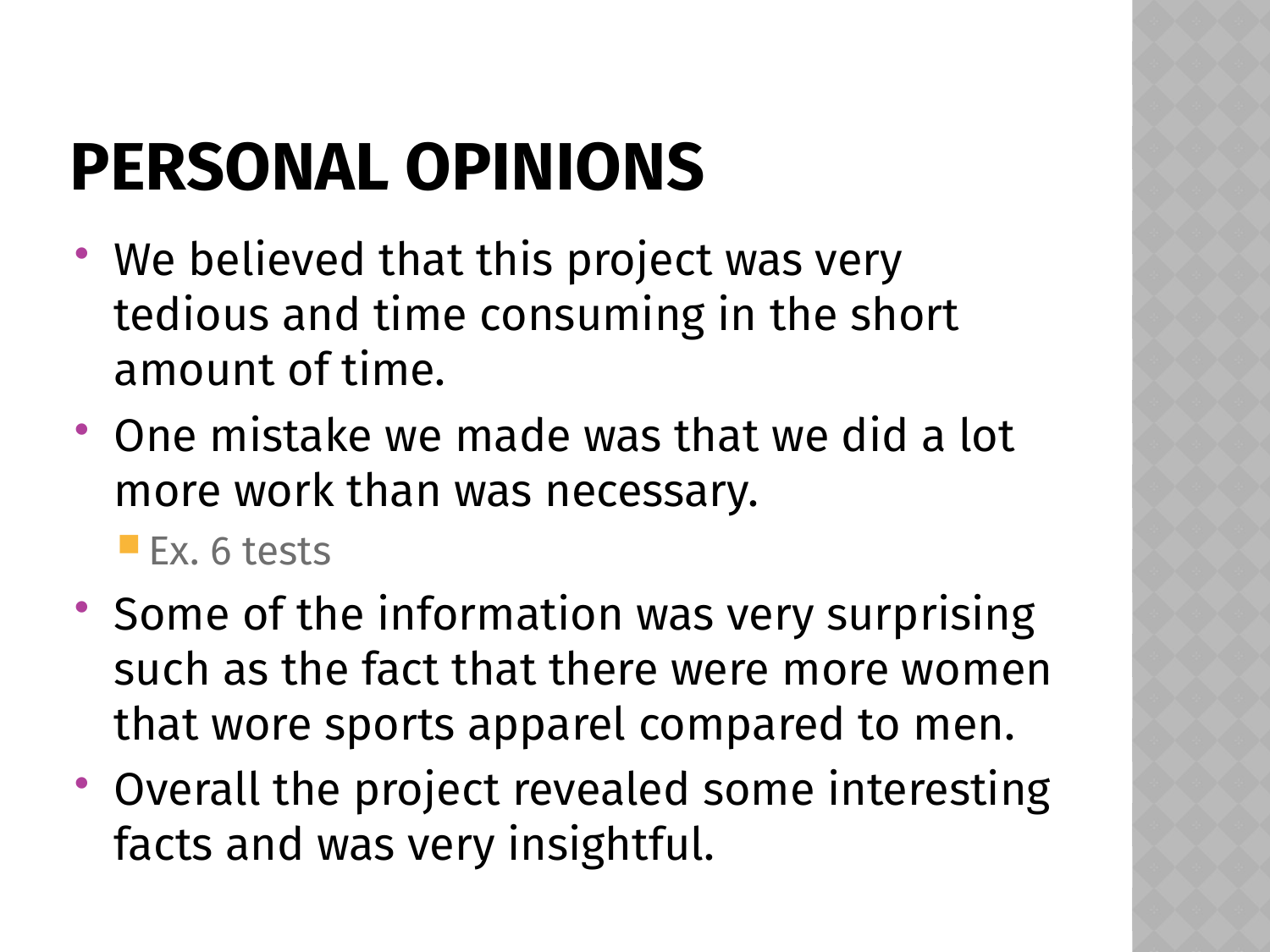

# Personal opinions
We believed that this project was very tedious and time consuming in the short amount of time.
One mistake we made was that we did a lot more work than was necessary.
Ex. 6 tests
Some of the information was very surprising such as the fact that there were more women that wore sports apparel compared to men.
Overall the project revealed some interesting facts and was very insightful.